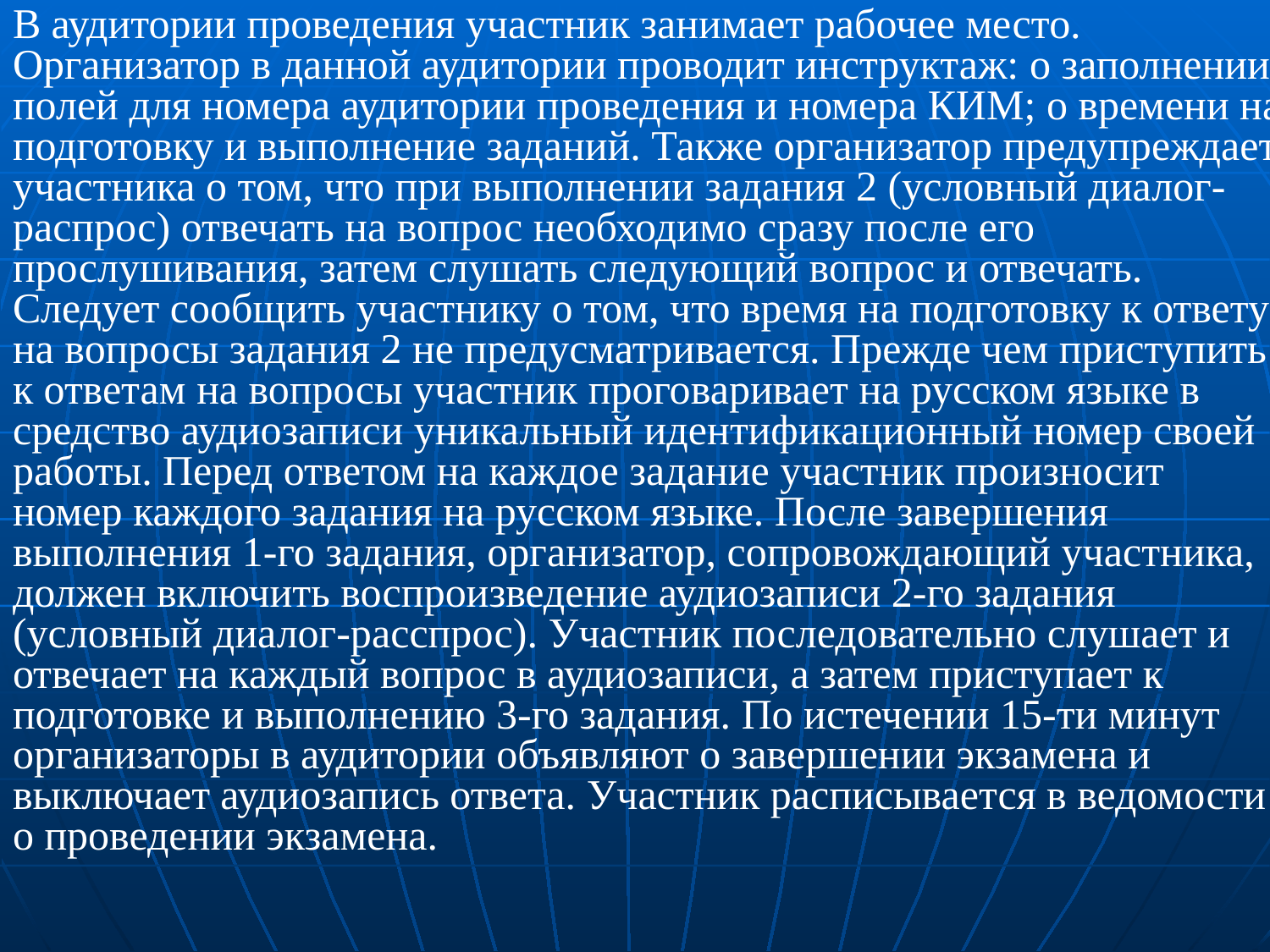

В аудитории проведения участник занимает рабочее место. Организатор в данной аудитории проводит инструктаж: о заполнении полей для номера аудитории проведения и номера КИМ; о времени на подготовку и выполнение заданий. Также организатор предупреждает участника о том, что при выполнении задания 2 (условный диалог-распрос) отвечать на вопрос необходимо сразу после его прослушивания, затем слушать следующий вопрос и отвечать. Следует сообщить участнику о том, что время на подготовку к ответу на вопросы задания 2 не предусматривается. Прежде чем приступить к ответам на вопросы участник проговаривает на русском языке в средство аудиозаписи уникальный идентификационный номер своей работы. Перед ответом на каждое задание участник произносит номер каждого задания на русском языке. После завершения выполнения 1-го задания, организатор, сопровождающий участника, должен включить воспроизведение аудиозаписи 2-го задания (условный диалог-расспрос). Участник последовательно слушает и отвечает на каждый вопрос в аудиозаписи, а затем приступает к подготовке и выполнению 3-го задания. По истечении 15-ти минут организаторы в аудитории объявляют о завершении экзамена и выключает аудиозапись ответа. Участник расписывается в ведомости о проведении экзамена.